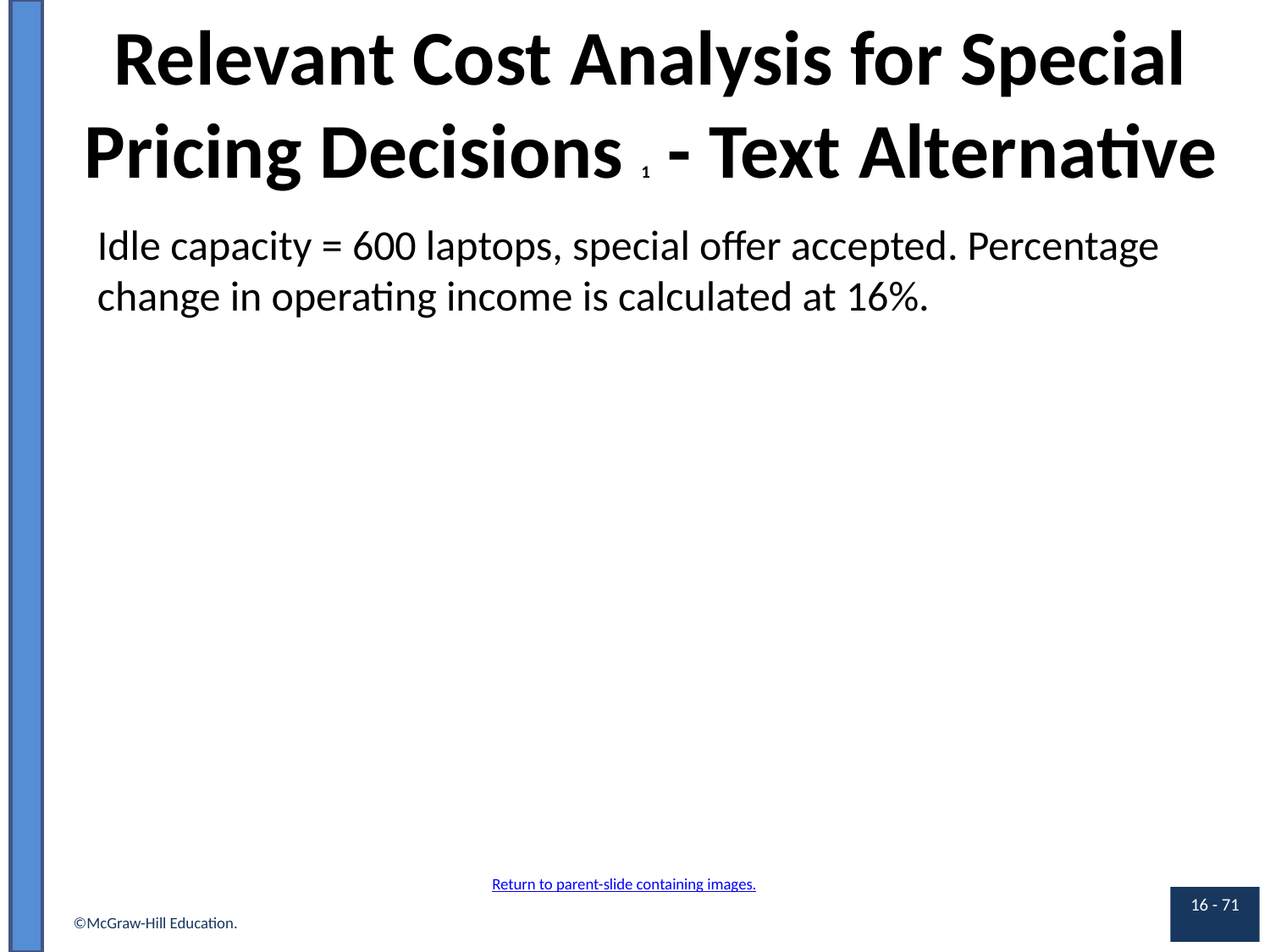

# Relevant Cost Analysis for Special Pricing Decisions 1 - Text Alternative
Idle capacity = 600 laptops, special offer accepted. Percentage change in operating income is calculated at 16%.
Return to parent-slide containing images.